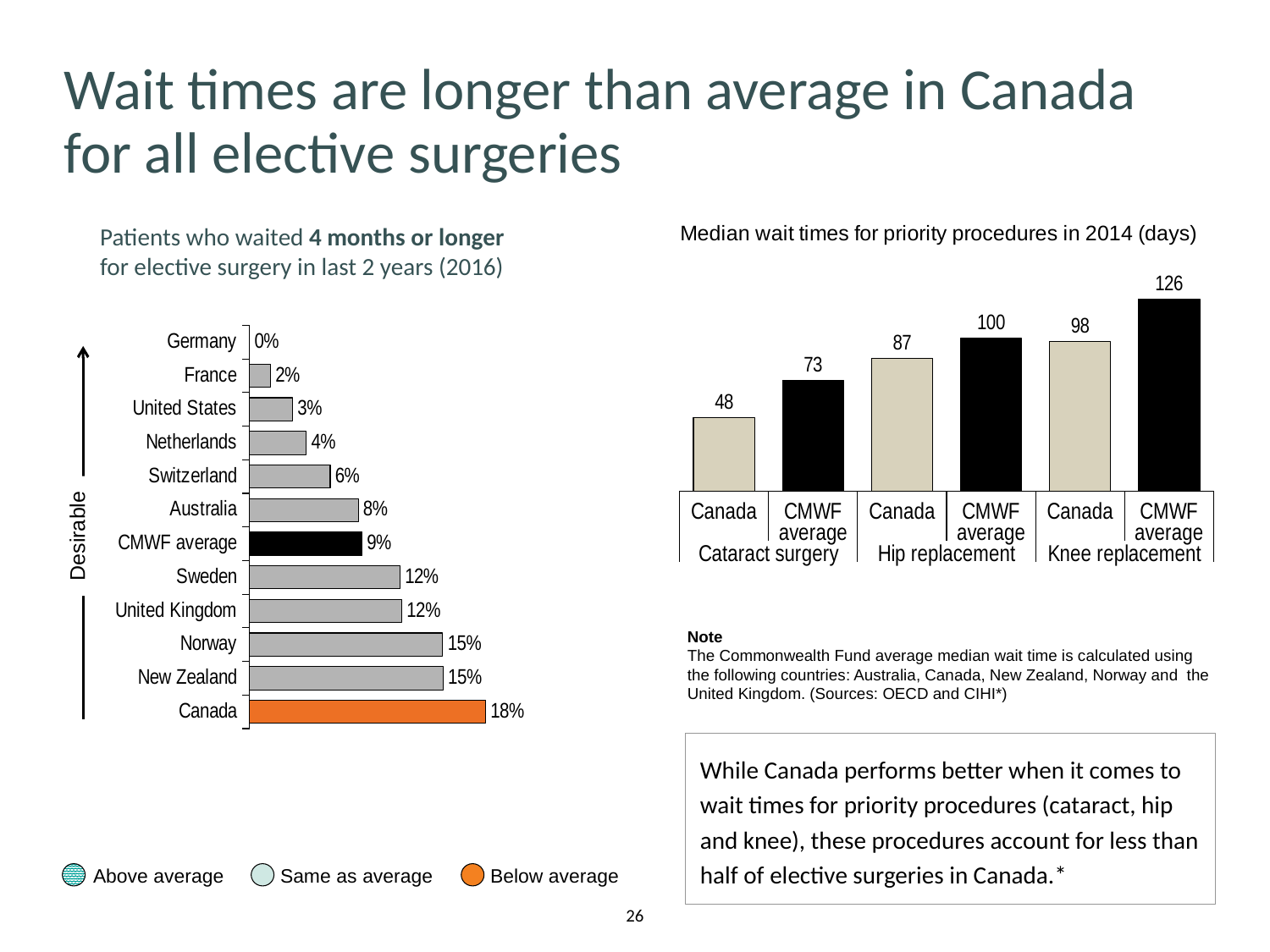

# Wait times are longer than average in Canada for all elective surgeries
Patients who waited 4 months or longer
for elective surgery in last 2 years (2016)

### Chart

| Category | Median waits (days) |
|---|---|
| Canada | 48.0 |
| CMWF average | 72.6 |
| Canada | 87.0 |
| CMWF average | 100.2 |
| Canada | 98.0 |
| CMWF average | 126.0 |
Note
The Commonwealth Fund average median wait time is calculated using  the following countries: Australia, Canada, New Zealand, Norway and  the United Kingdom. (Sources: OECD and CIHI*)

### Chart

| Category | Column2 |
|---|---|
| Canada | 0.1814492387846438 |
| New Zealand | 0.14873177445433927 |
| Norway | 0.14852854594175074 |
| United Kingdom | 0.11696031781658212 |
| Sweden | 0.11569710375866554 |
| CMWF average | 0.0863210158824727 |
| Australia | 0.08355473839047976 |
| Switzerland | 0.062019201710142774 |
| Netherlands | 0.04346764201885246 |
| United States | 0.03299979178691231 |
| France | 0.016122820044830923 |
| Germany | 0.0 |
Desirable
While Canada performs better when it comes to wait times for priority procedures (cataract, hip and knee), these procedures account for less than half of elective surgeries in Canada.*
Below average

Above average

Same as average